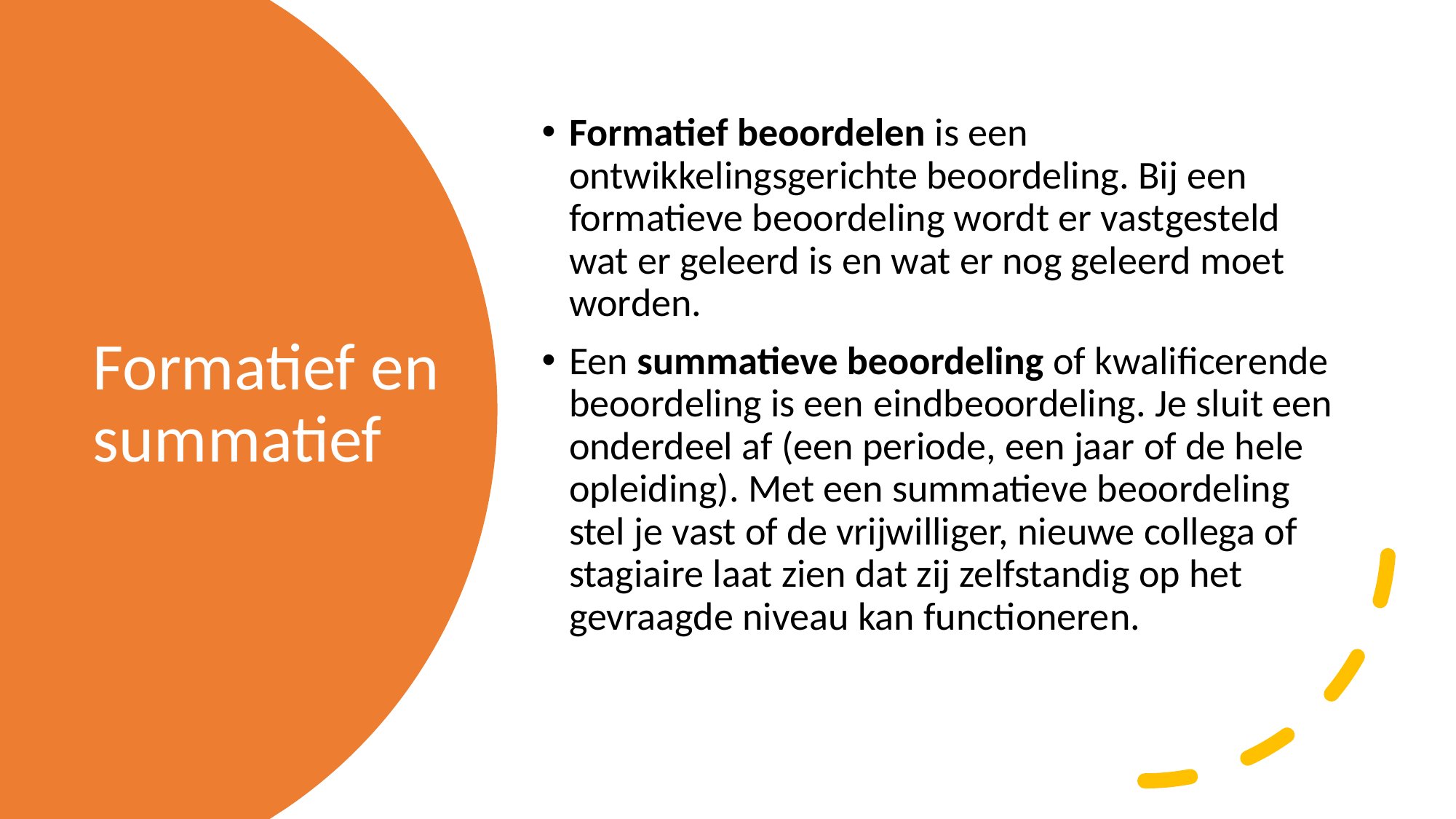

Formatief beoordelen is een ontwikkelingsgerichte beoordeling. Bij een formatieve beoordeling wordt er vastgesteld wat er geleerd is en wat er nog geleerd moet worden.
Een summatieve beoordeling of kwalificerende beoordeling is een eindbeoordeling. Je sluit een onderdeel af (een periode, een jaar of de hele opleiding). Met een summatieve beoordeling stel je vast of de vrijwilliger, nieuwe collega of stagiaire laat zien dat zij zelfstandig op het gevraagde niveau kan functioneren.

# Formatief en summatief